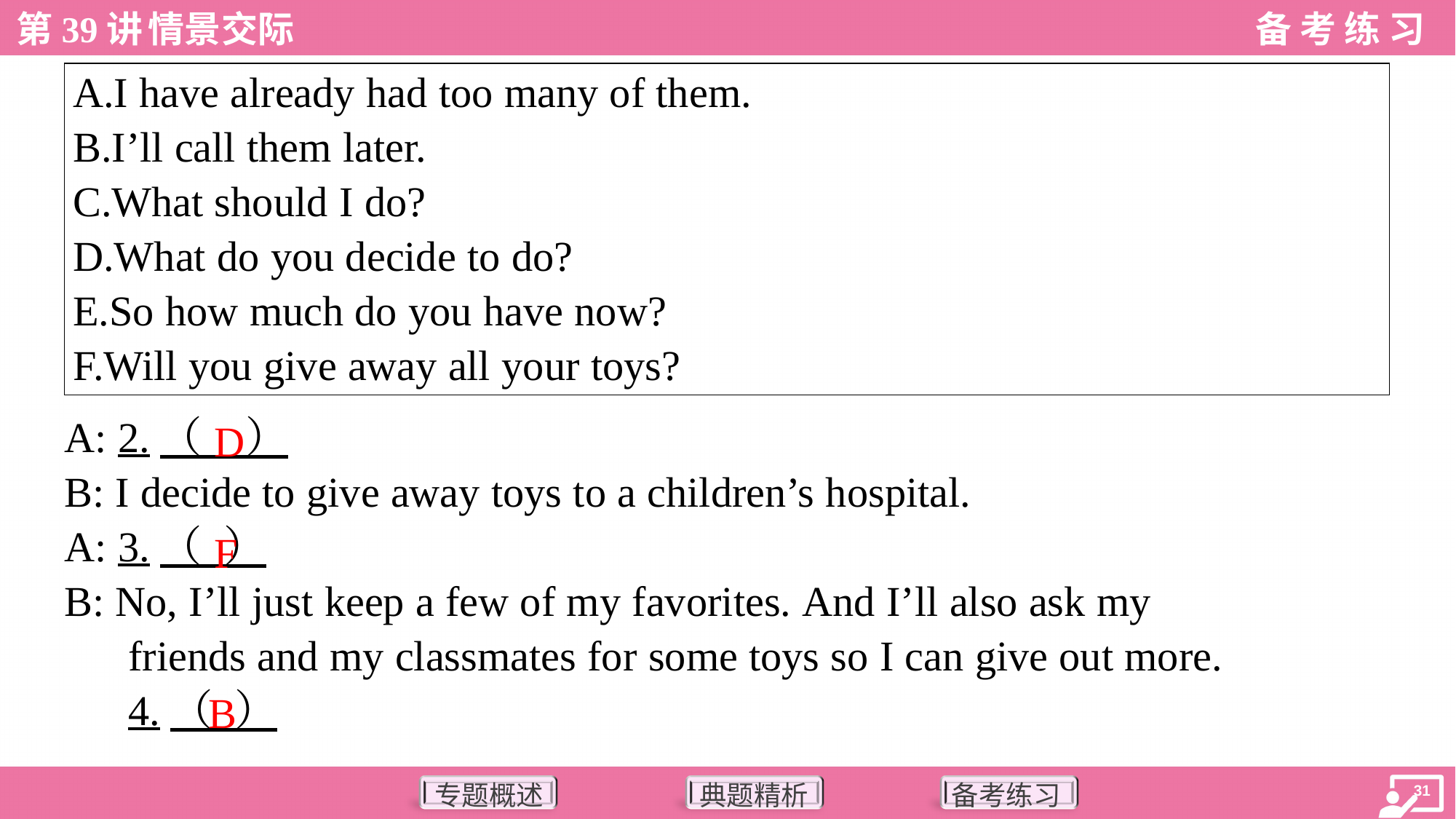

| A.I have already had too many of them. B.I’ll call them later. C.What should I do? D.What do you decide to do? E.So how much do you have now? F.Will you give away all your toys? |
| --- |
D
A: 2.（    ）
B: I decide to give away toys to a children’s hospital.
A: 3.（  ）
B: No, I’ll just keep a few of my favorites. And I’ll also ask my
friends and my classmates for some toys so I can give out more.
4.（  ）
F
B